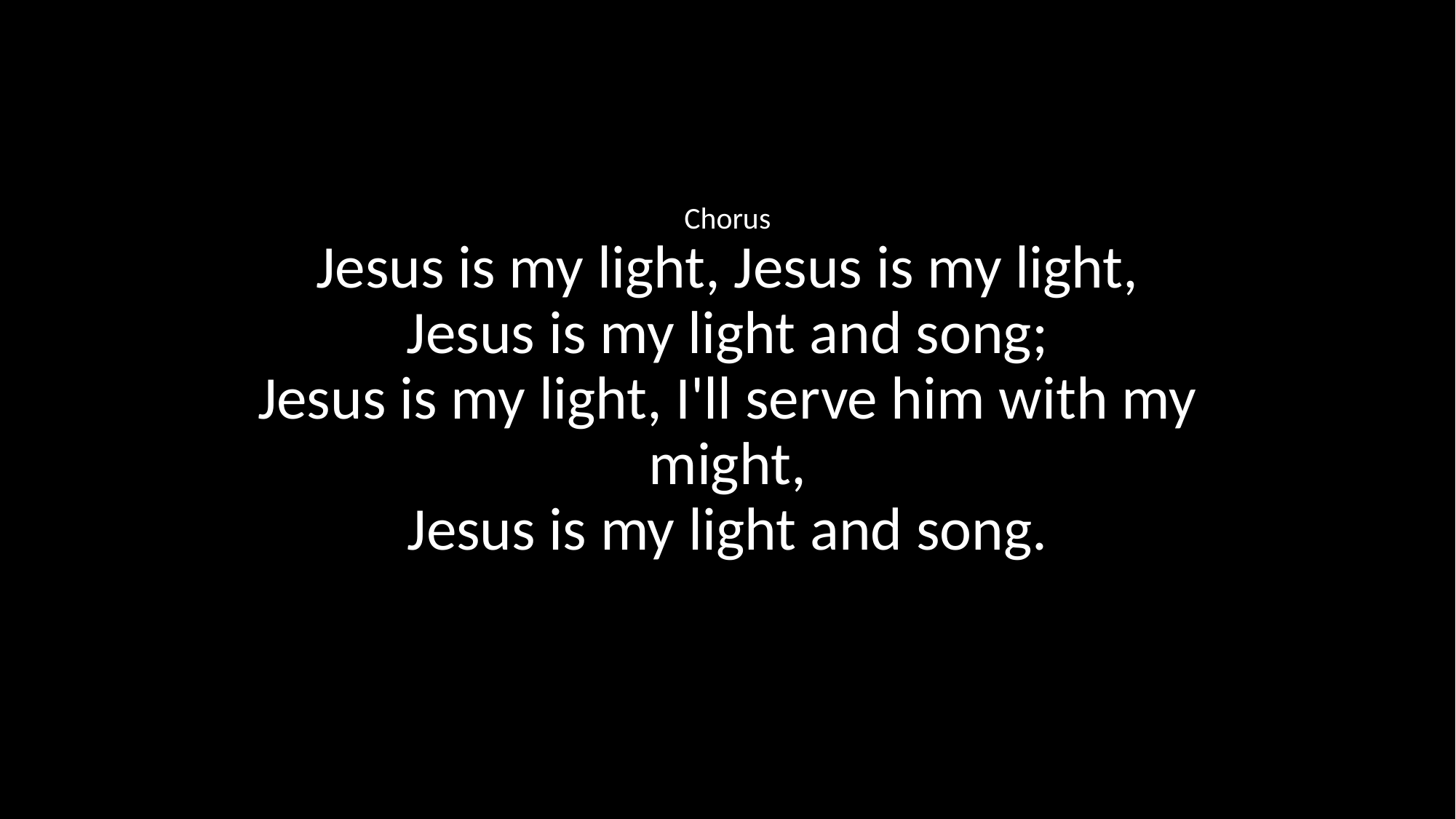

Chorus
Jesus is my light, Jesus is my light,
Jesus is my light and song;
Jesus is my light, I'll serve him with my might,
Jesus is my light and song.